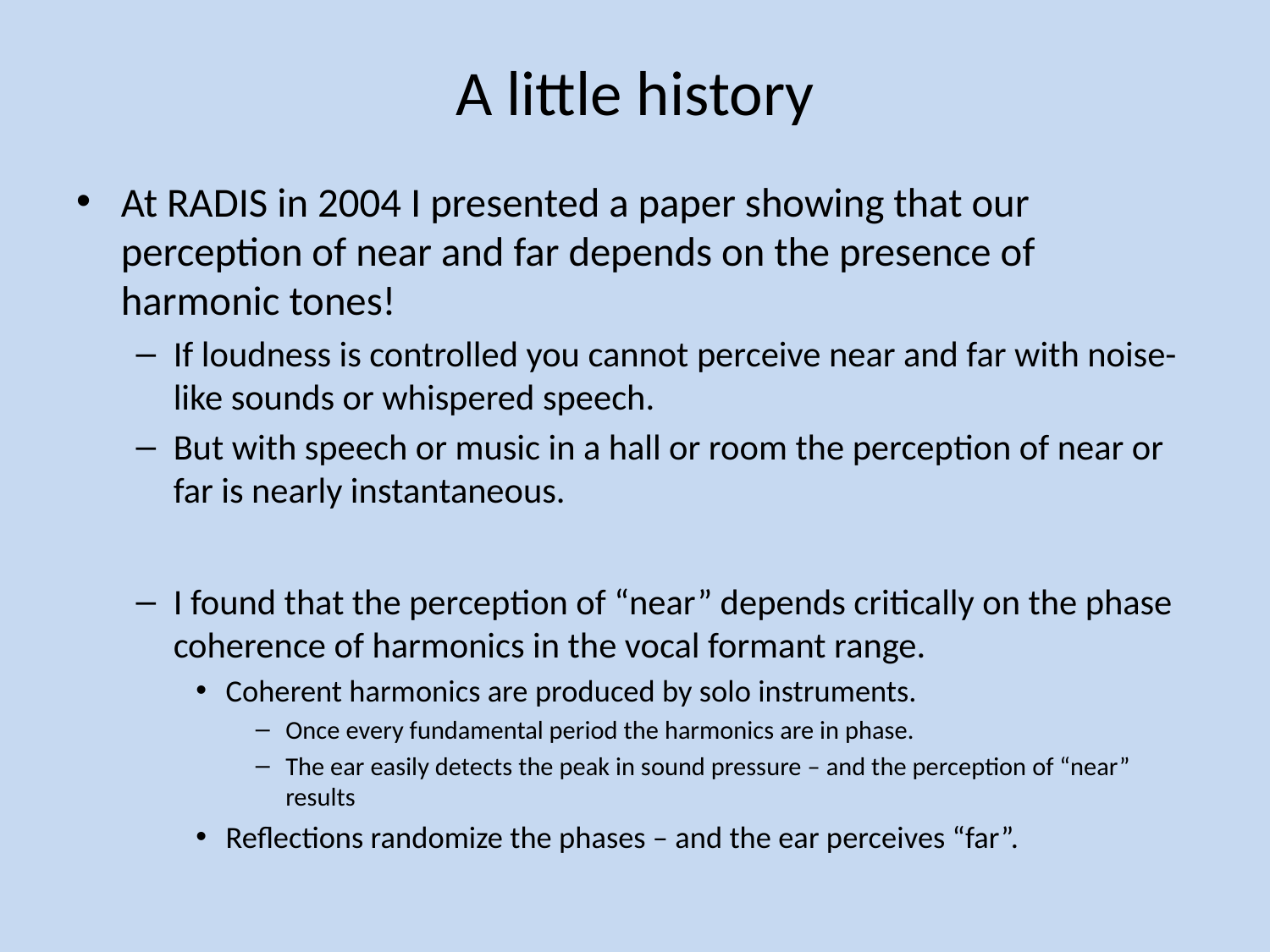

# A little history
At RADIS in 2004 I presented a paper showing that our perception of near and far depends on the presence of harmonic tones!
If loudness is controlled you cannot perceive near and far with noise-like sounds or whispered speech.
But with speech or music in a hall or room the perception of near or far is nearly instantaneous.

I found that the perception of “near” depends critically on the phase coherence of harmonics in the vocal formant range.
Coherent harmonics are produced by solo instruments.
Once every fundamental period the harmonics are in phase.
The ear easily detects the peak in sound pressure – and the perception of “near” results
Reflections randomize the phases – and the ear perceives “far”.